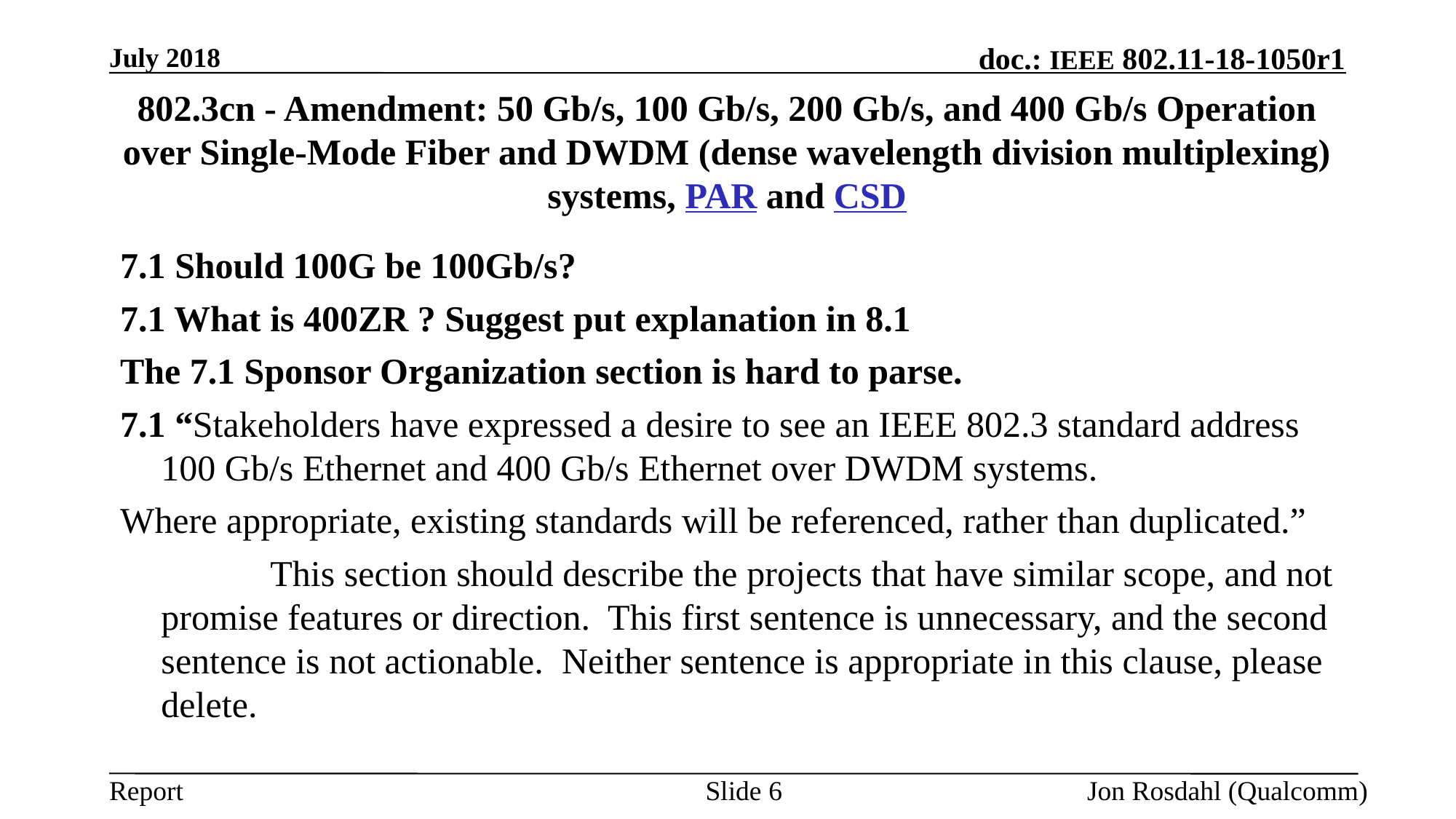

July 2018
# 802.3cn - Amendment: 50 Gb/s, 100 Gb/s, 200 Gb/s, and 400 Gb/s Operation over Single-Mode Fiber and DWDM (dense wavelength division multiplexing) systems, PAR and CSD
7.1 Should 100G be 100Gb/s?
7.1 What is 400ZR ? Suggest put explanation in 8.1
The 7.1 Sponsor Organization section is hard to parse.
7.1 “Stakeholders have expressed a desire to see an IEEE 802.3 standard address 100 Gb/s Ethernet and 400 Gb/s Ethernet over DWDM systems.
Where appropriate, existing standards will be referenced, rather than duplicated.”
		This section should describe the projects that have similar scope, and not promise features or direction.  This first sentence is unnecessary, and the second sentence is not actionable.  Neither sentence is appropriate in this clause, please delete.

Slide 6
Jon Rosdahl (Qualcomm)